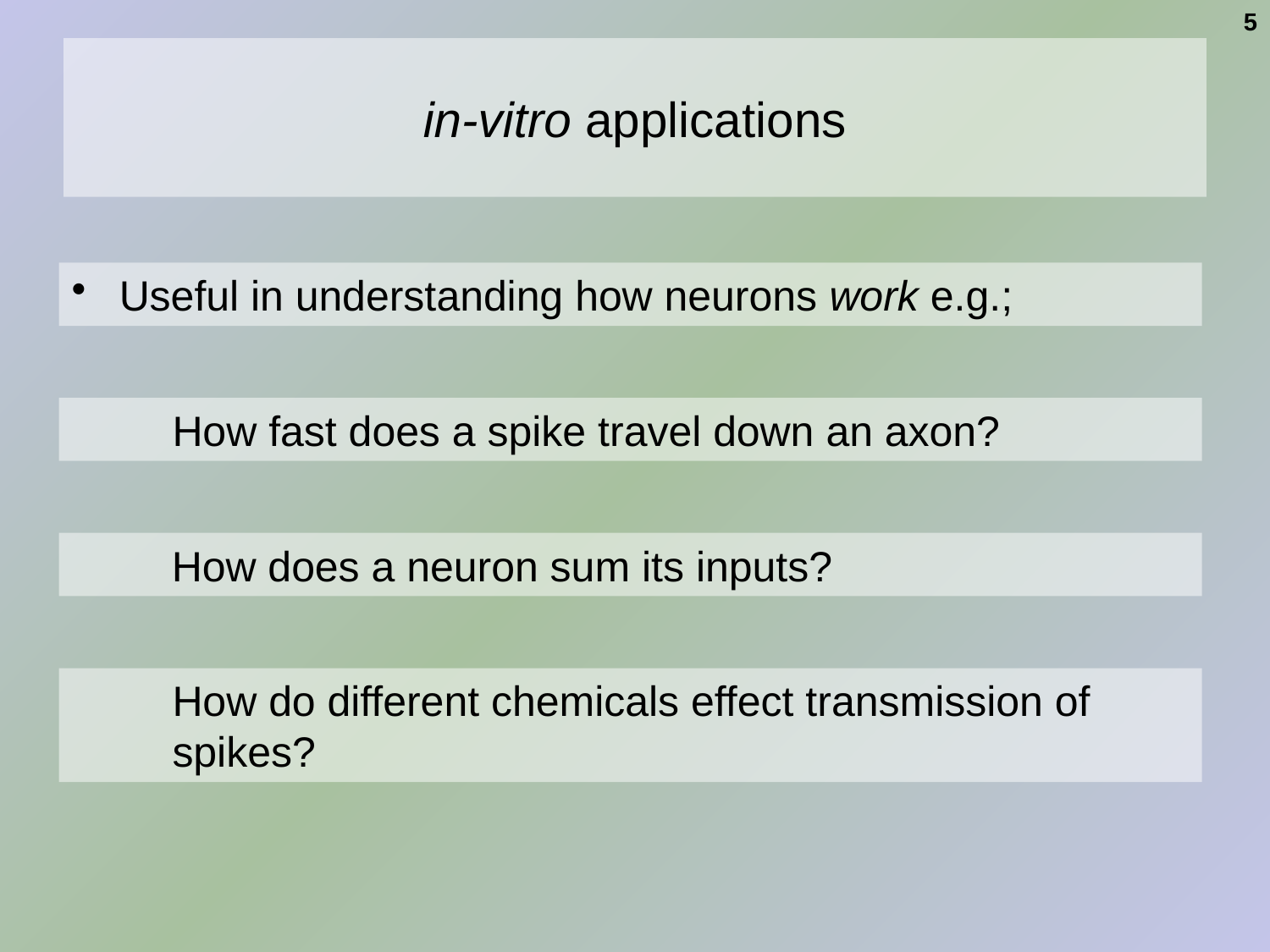

5
# in-vitro applications
Useful in understanding how neurons work e.g.;
How fast does a spike travel down an axon?
How does a neuron sum its inputs?
How do different chemicals effect transmission of spikes?